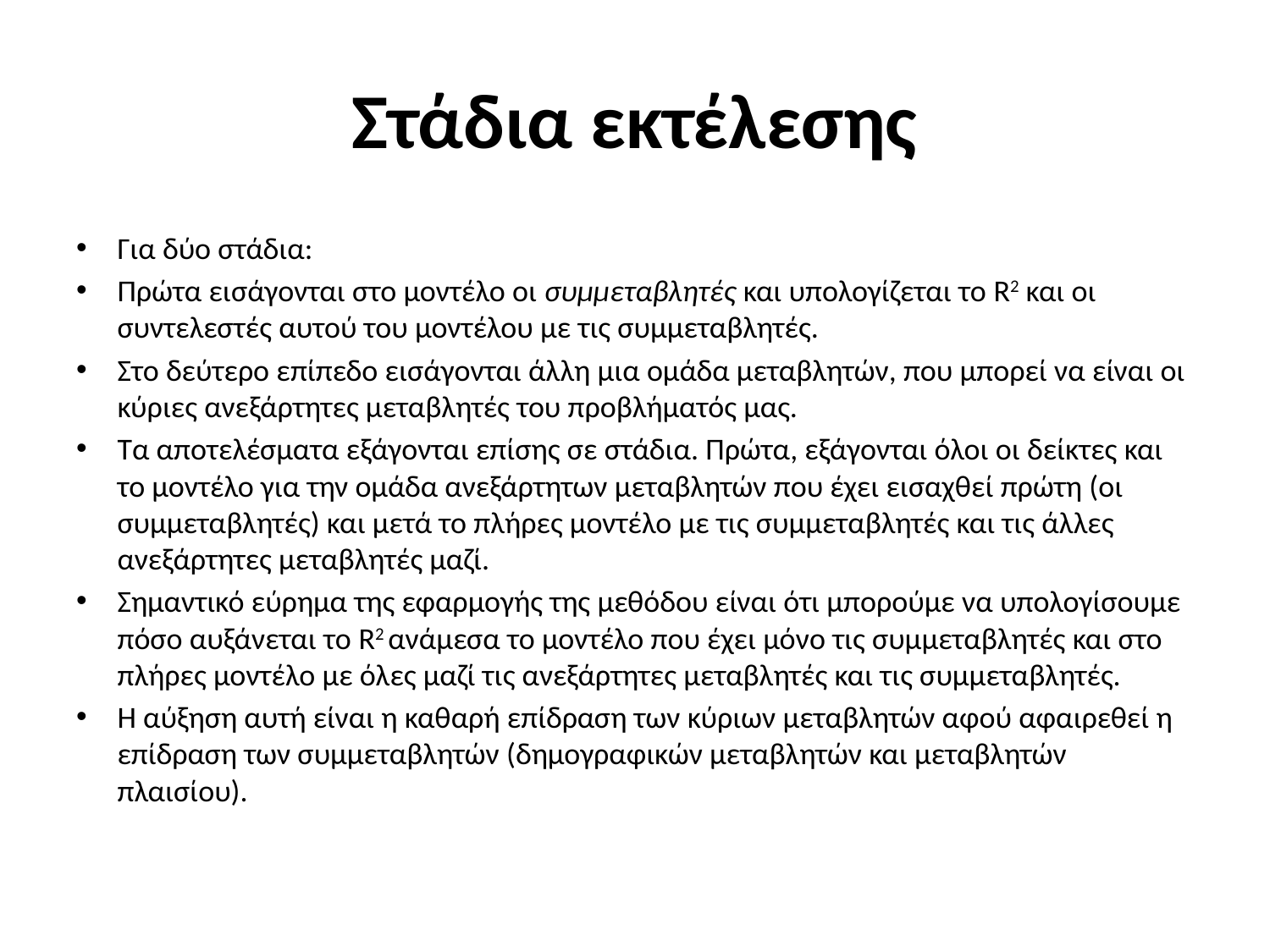

# Στάδια εκτέλεσης
Για δύο στάδια:
Πρώτα εισάγονται στο μοντέλο οι συμμεταβλητές και υπολογίζεται το R2 και οι συντελεστές αυτού του μοντέλου με τις συμμεταβλητές.
Στο δεύτερο επίπεδο εισάγονται άλλη μια ομάδα μεταβλητών, που μπορεί να είναι οι κύριες ανεξάρτητες μεταβλητές του προβλήματός μας.
Τα αποτελέσματα εξάγονται επίσης σε στάδια. Πρώτα, εξάγονται όλοι οι δείκτες και το μοντέλο για την ομάδα ανεξάρτητων μεταβλητών που έχει εισαχθεί πρώτη (οι συμμεταβλητές) και μετά το πλήρες μοντέλο με τις συμμεταβλητές και τις άλλες ανεξάρτητες μεταβλητές μαζί.
Σημαντικό εύρημα της εφαρμογής της μεθόδου είναι ότι μπορούμε να υπολογίσουμε πόσο αυξάνεται το R2 ανάμεσα το μοντέλο που έχει μόνο τις συμμεταβλητές και στο πλήρες μοντέλο με όλες μαζί τις ανεξάρτητες μεταβλητές και τις συμμεταβλητές.
Η αύξηση αυτή είναι η καθαρή επίδραση των κύριων μεταβλητών αφού αφαιρεθεί η επίδραση των συμμεταβλητών (δημογραφικών μεταβλητών και μεταβλητών πλαισίου).